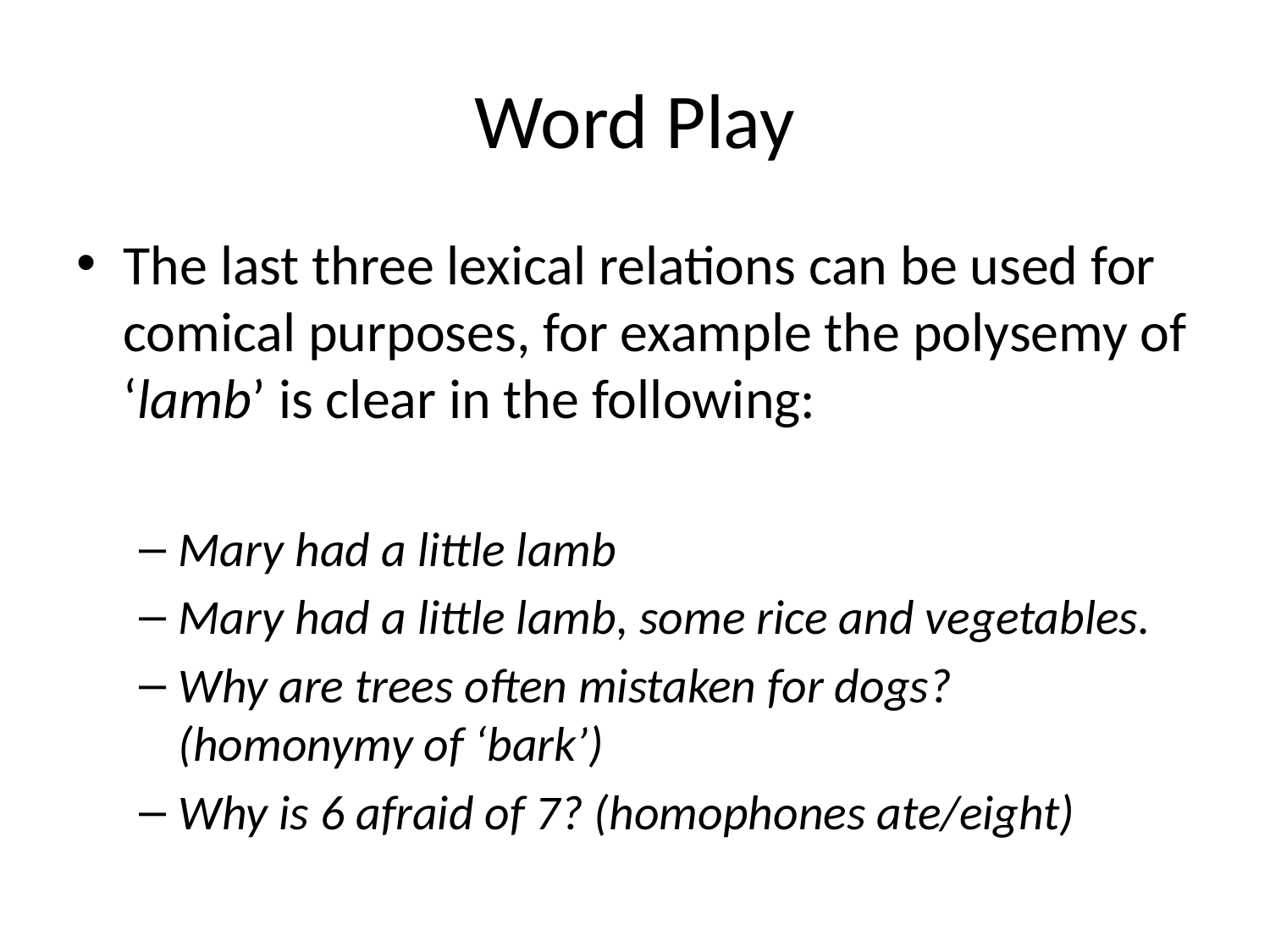

# Word Play
The last three lexical relations can be used for comical purposes, for example the polysemy of ‘lamb’ is clear in the following:

Mary had a little lamb
Mary had a little lamb, some rice and vegetables.
Why are trees often mistaken for dogs? (homonymy of ‘bark’)
Why is 6 afraid of 7? (homophones ate/eight)